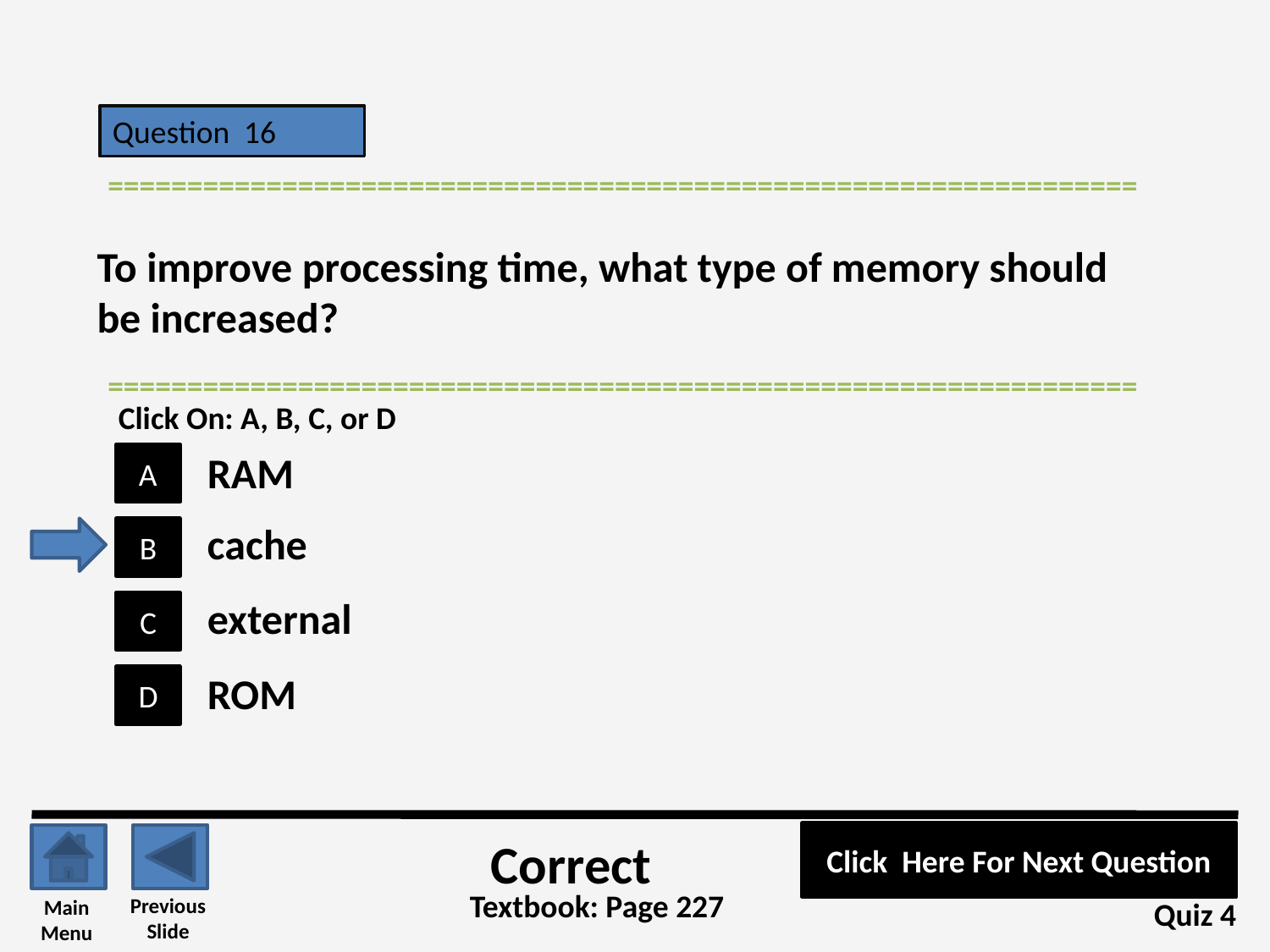

Question  16
=================================================================
To improve processing time, what type of memory should be increased?
=================================================================
Click On: A, B, C, or D
RAM
A

cache

B

external
C
ROM
D
Click  Here For Next Question

Correct
Textbook: Page 227
Previous
Slide
Main
Menu
Quiz 4